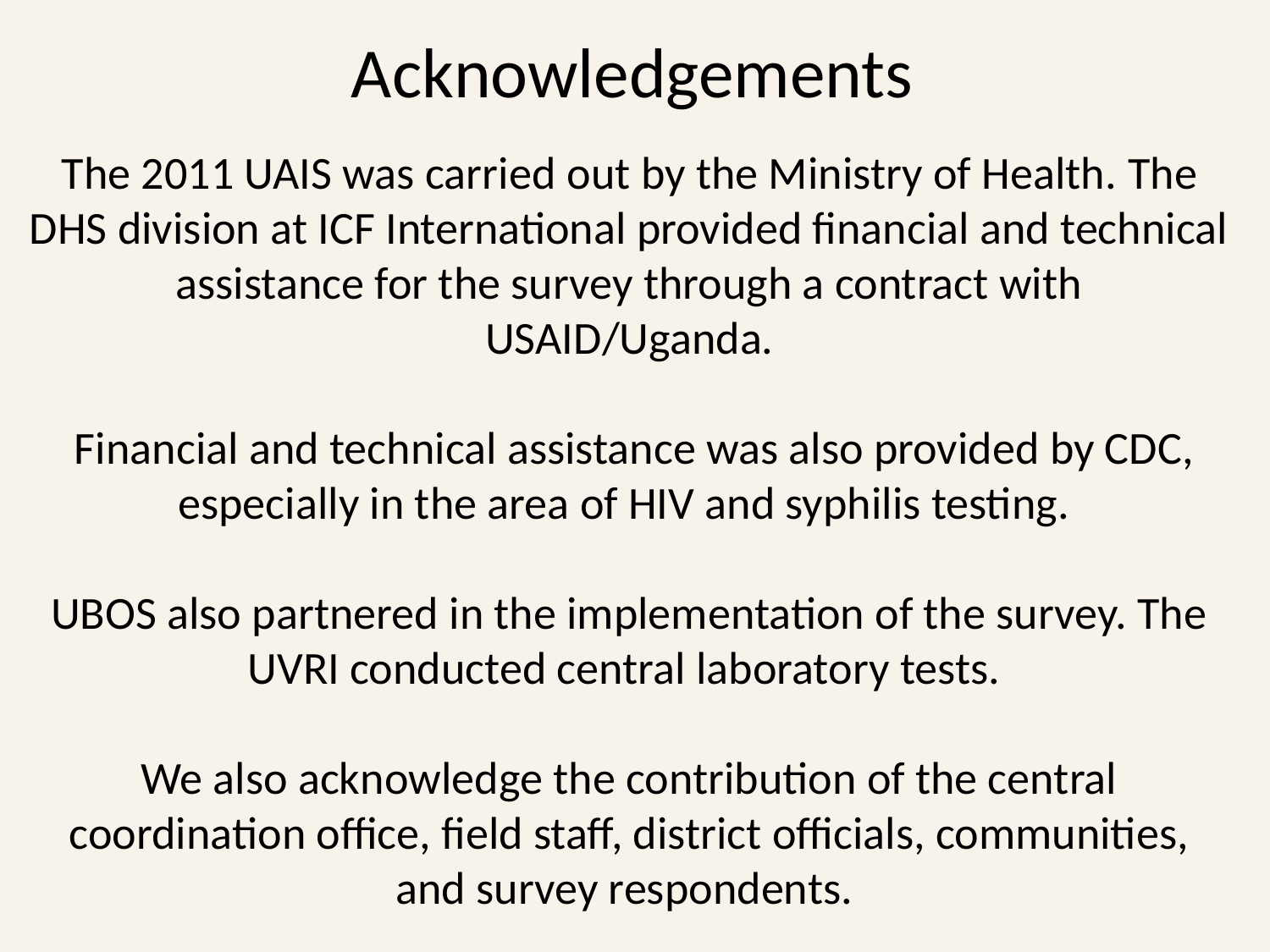

Acknowledgements
The 2011 UAIS was carried out by the Ministry of Health. The DHS division at ICF International provided financial and technical assistance for the survey through a contract with USAID/Uganda.

 Financial and technical assistance was also provided by CDC, especially in the area of HIV and syphilis testing.

UBOS also partnered in the implementation of the survey. The UVRI conducted central laboratory tests.

We also acknowledge the contribution of the central coordination office, field staff, district officials, communities, and survey respondents.